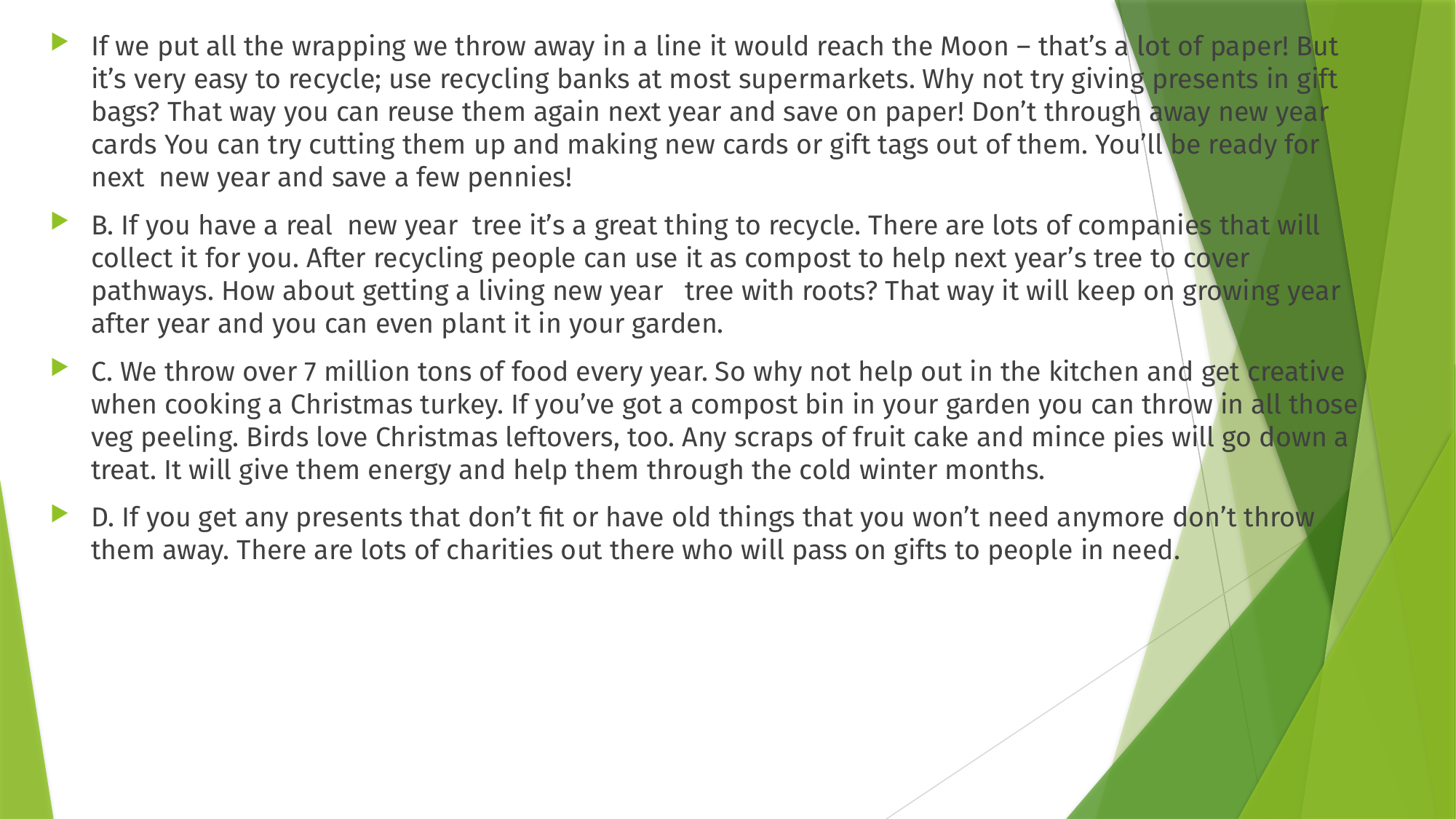

If we put all the wrapping we throw away in a line it would reach the Moon – that’s a lot of paper! But it’s very easy to recycle; use recycling banks at most supermarkets. Why not try giving presents in gift bags? That way you can reuse them again next year and save on paper! Don’t through away new year cards You can try cutting them up and making new cards or gift tags out of them. You’ll be ready for next  new year and save a few pennies!
B. If you have a real  new year  tree it’s a great thing to recycle. There are lots of companies that will collect it for you. After recycling people can use it as compost to help next year’s tree to cover pathways. How about getting a living new year   tree with roots? That way it will keep on growing year after year and you can even plant it in your garden.
C. We throw over 7 million tons of food every year. So why not help out in the kitchen and get creative when cooking a Christmas turkey. If you’ve got a compost bin in your garden you can throw in all those veg peeling. Birds love Christmas leftovers, too. Any scraps of fruit cake and mince pies will go down a treat. It will give them energy and help them through the cold winter months.
D. If you get any presents that don’t fit or have old things that you won’t need anymore don’t throw them away. There are lots of charities out there who will pass on gifts to people in need.